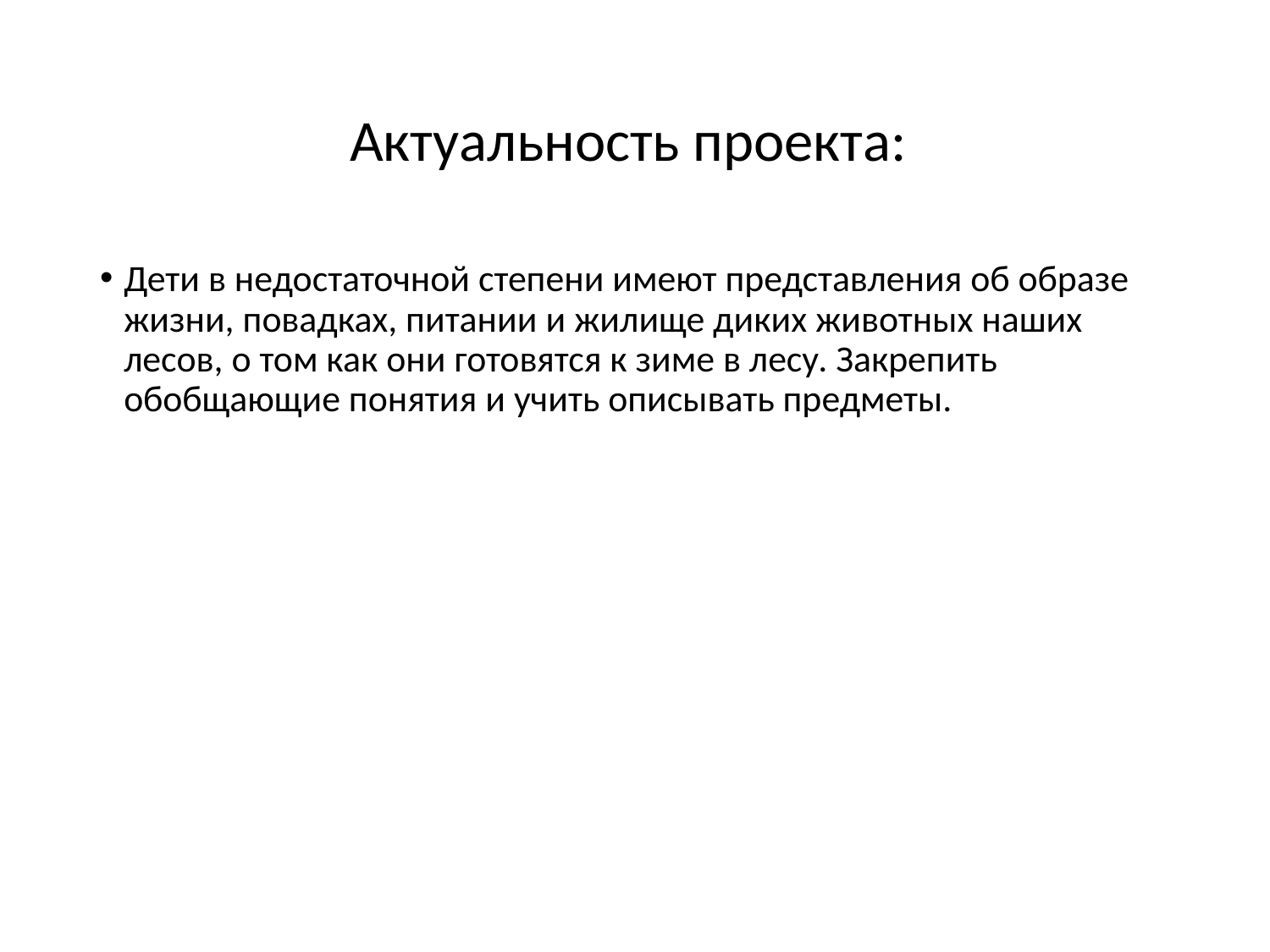

# Актуальность проекта:
Дети в недостаточной степени имеют представления об образе жизни, повадках, питании и жилище диких животных наших лесов, о том как они готовятся к зиме в лесу. Закрепить обобщающие понятия и учить описывать предметы.